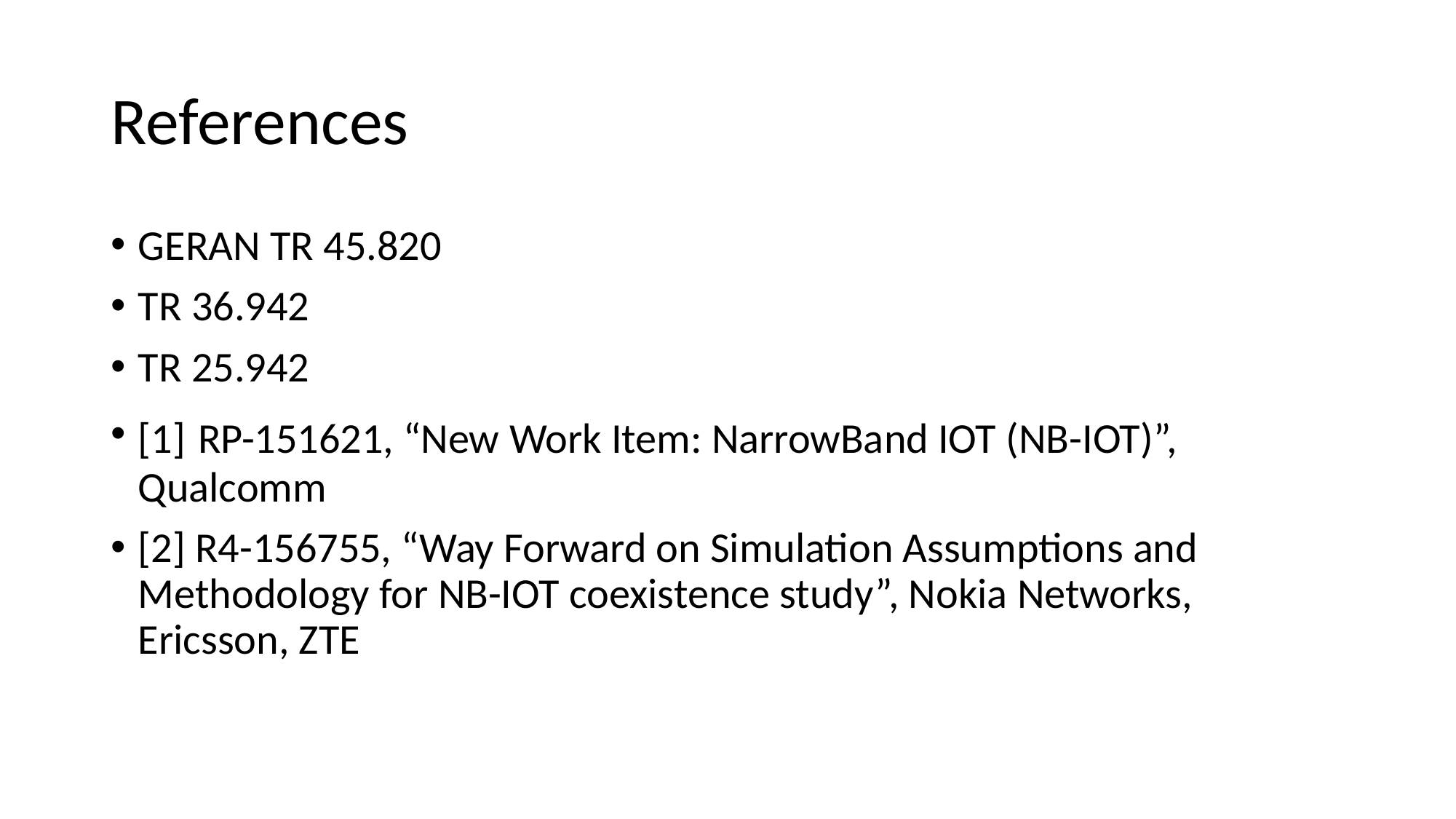

# References
GERAN TR 45.820
TR 36.942
TR 25.942
[1] RP-151621, “New Work Item: NarrowBand IOT (NB-IOT)”, Qualcomm
[2] R4-156755, “Way Forward on Simulation Assumptions and Methodology for NB-IOT coexistence study”, Nokia Networks, Ericsson, ZTE